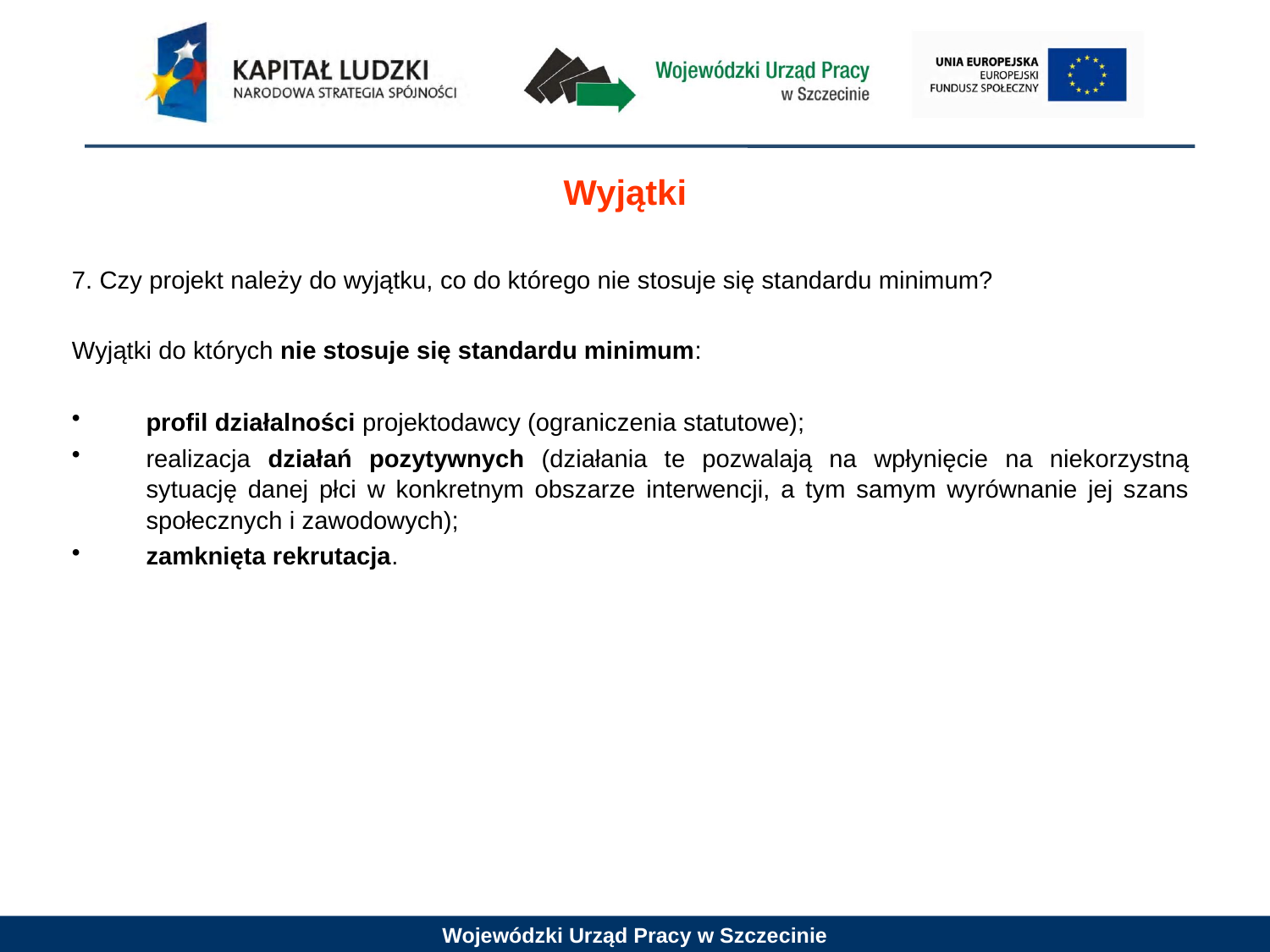

Wyjątki
7. Czy projekt należy do wyjątku, co do którego nie stosuje się standardu minimum?

Wyjątki do których nie stosuje się standardu minimum:

profil działalności projektodawcy (ograniczenia statutowe);
realizacja działań pozytywnych (działania te pozwalają na wpłynięcie na niekorzystną sytuację danej płci w konkretnym obszarze interwencji, a tym samym wyrównanie jej szans społecznych i zawodowych);
zamknięta rekrutacja.